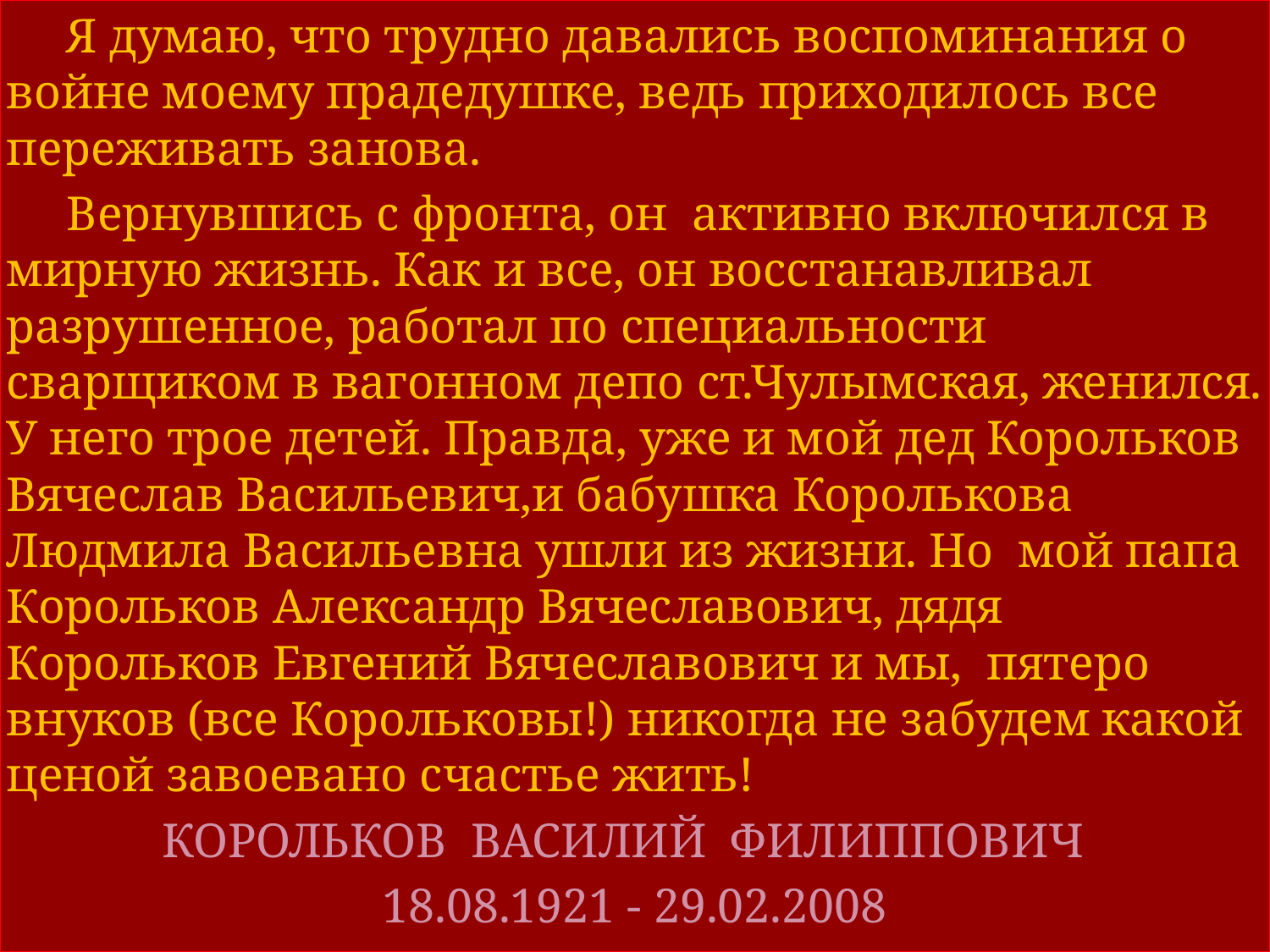

Я думаю, что трудно давались воспоминания о войне моему прадедушке, ведь приходилось все переживать занова.
Вернувшись с фронта, он  активно включился в мирную жизнь. Как и все, он восстанавливал разрушенное, работал по специальности сварщиком в вагонном депо ст.Чулымская, женился. У него трое детей. Правда, уже и мой дед Корольков Вячеслав Васильевич,и бабушка Королькова Людмила Васильевна ушли из жизни. Но  мой папа Корольков Александр Вячеславович, дядя Корольков Евгений Вячеславович и мы,  пятеро внуков (все Корольковы!) никогда не забудем какой ценой завоевано счастье жить!
КОРОЛЬКОВ  ВАСИЛИЙ  ФИЛИППОВИЧ
18.08.1921 - 29.02.2008
#